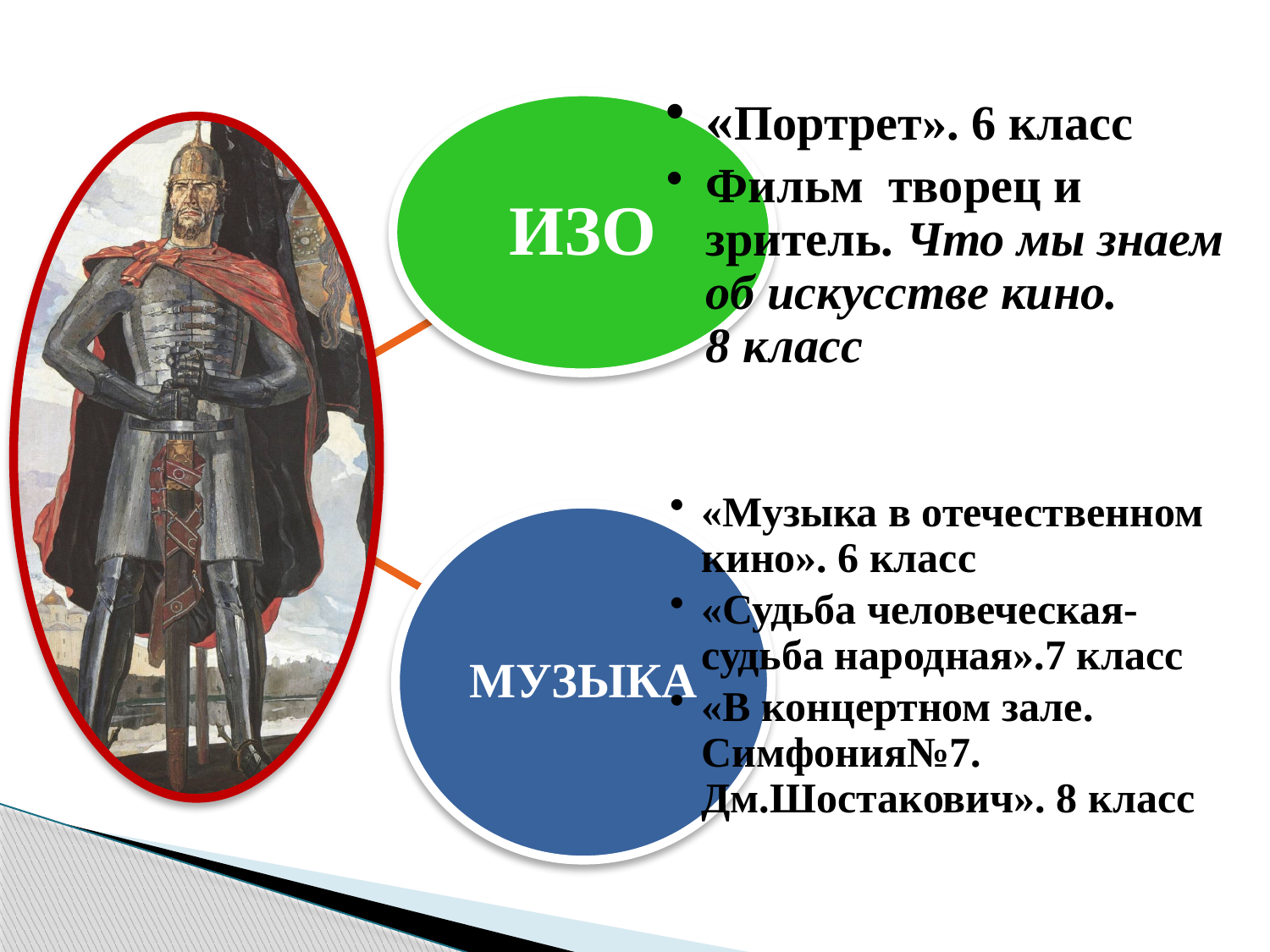

ИЗО
«Портрет». 6 класс
Фильм  творец и зритель. Что мы знаем об искусстве кино.         8 класс
МУЗЫКА
«Музыка в отечественном кино». 6 класс
«Судьба человеческая-судьба народная».7 класс
«В концертном зале. Симфония№7. Дм.Шостакович». 8 класс